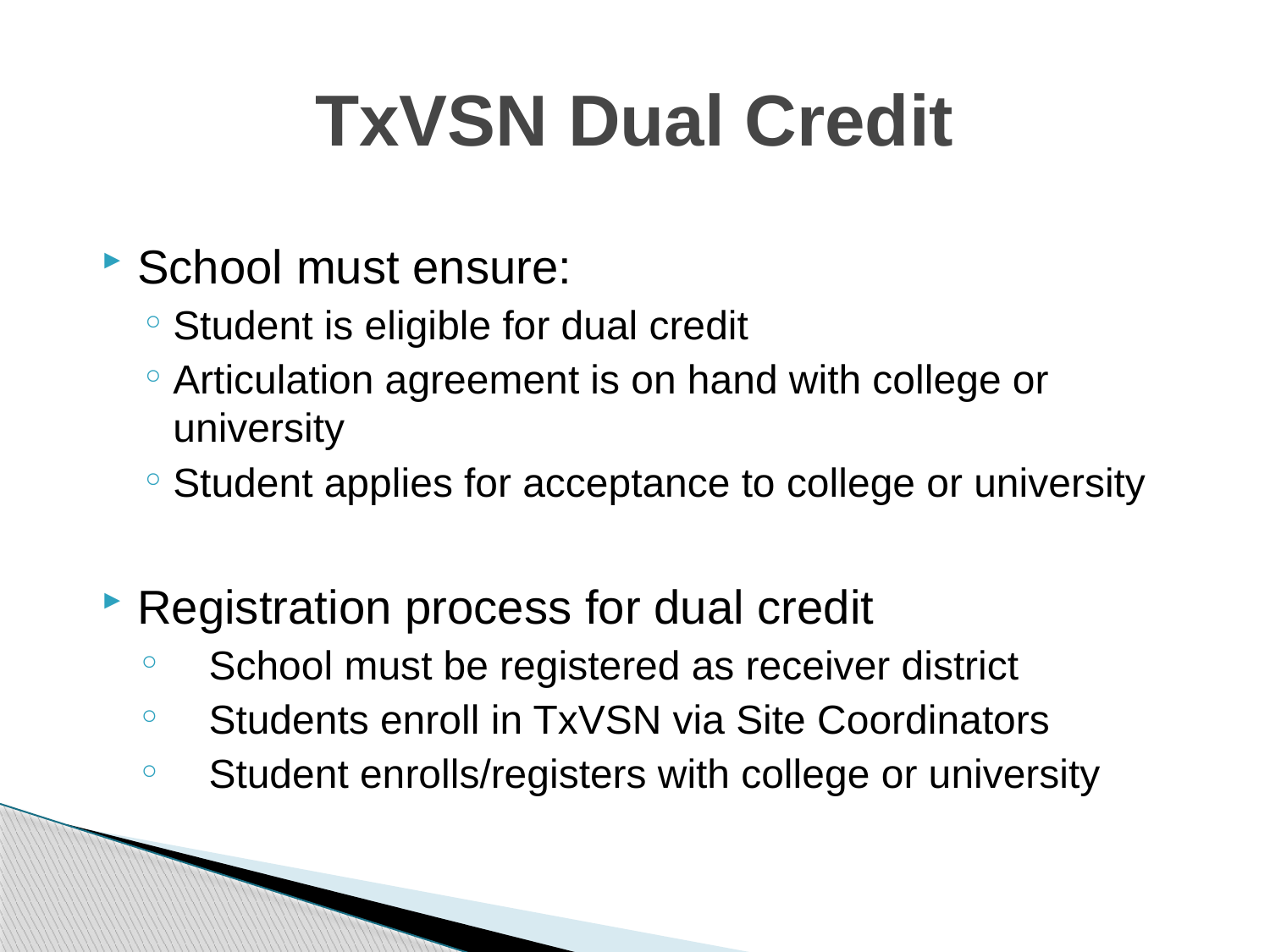

# TxVSN Dual Credit
School must ensure:
Student is eligible for dual credit
Articulation agreement is on hand with college or university
Student applies for acceptance to college or university

Registration process for dual credit
School must be registered as receiver district
Students enroll in TxVSN via Site Coordinators
Student enrolls/registers with college or university